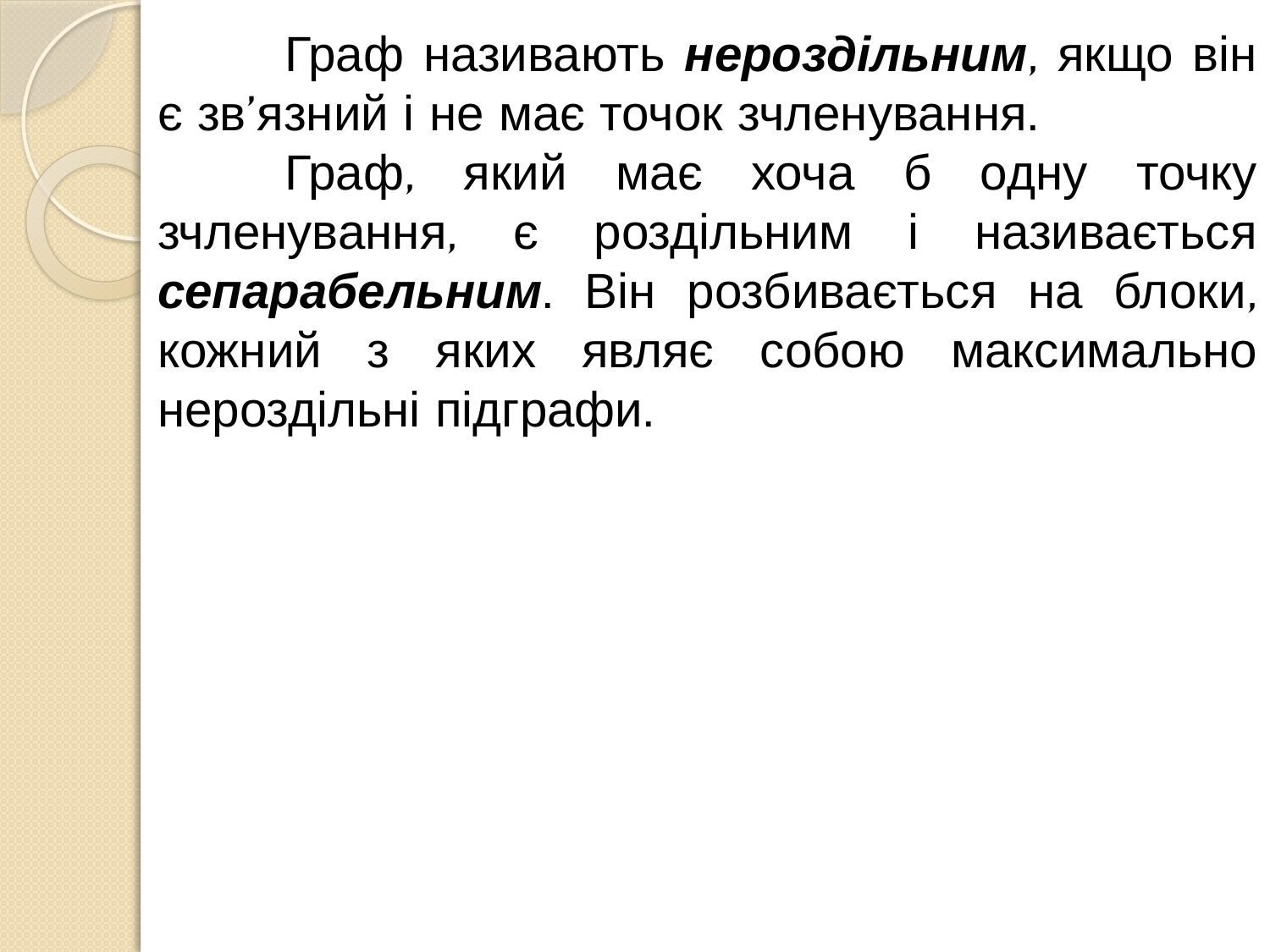

Граф називають нероздільним, якщо він є зв’язний і не має точок зчленування.
	Граф, який має хоча б одну точку зчленування, є роздільним і називається сепарабельним. Він розбивається на блоки, кожний з яких являє собою максимально нероздільні підграфи.